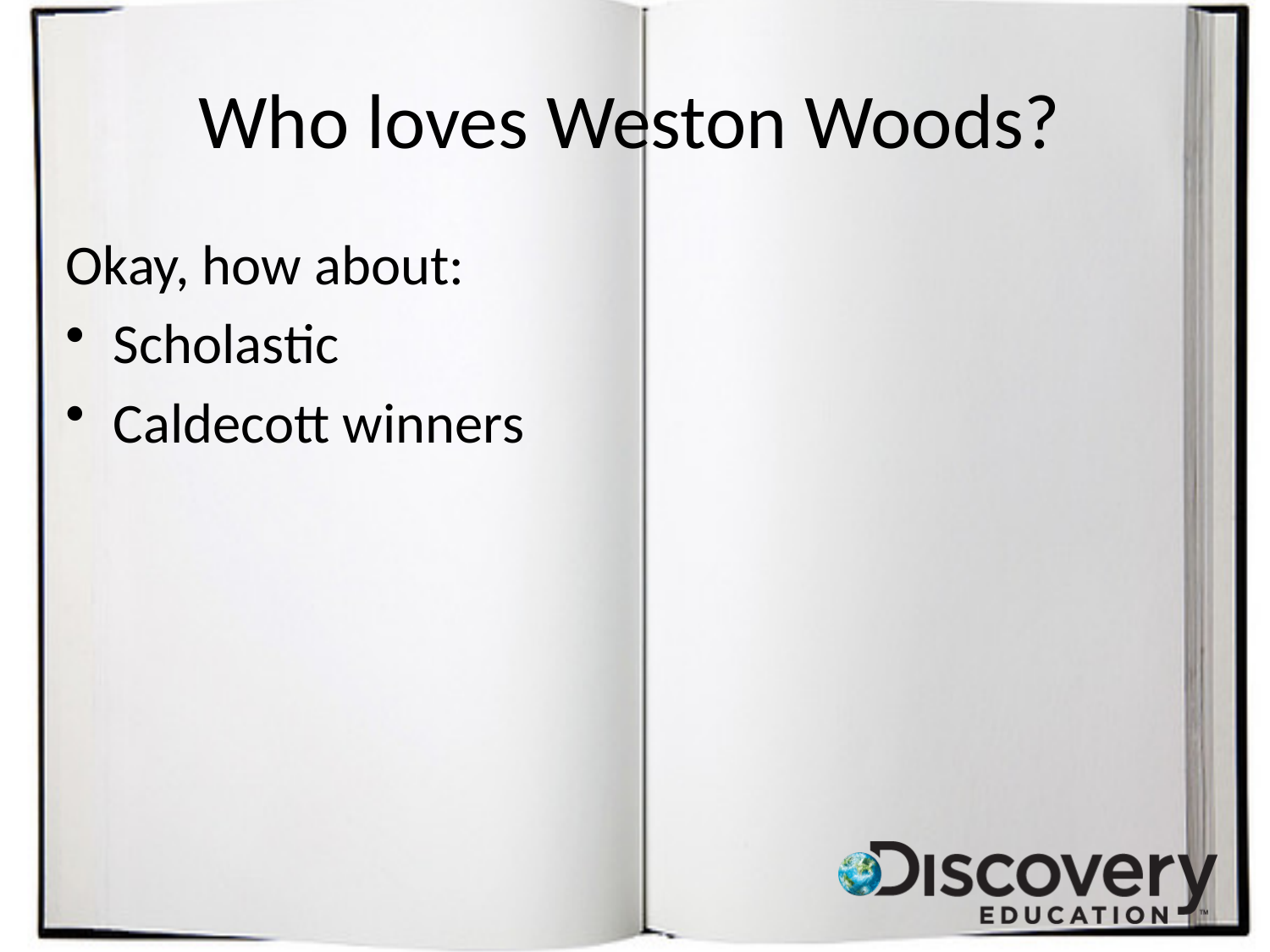

# Who loves Weston Woods?
Okay, how about:
Scholastic
Caldecott winners